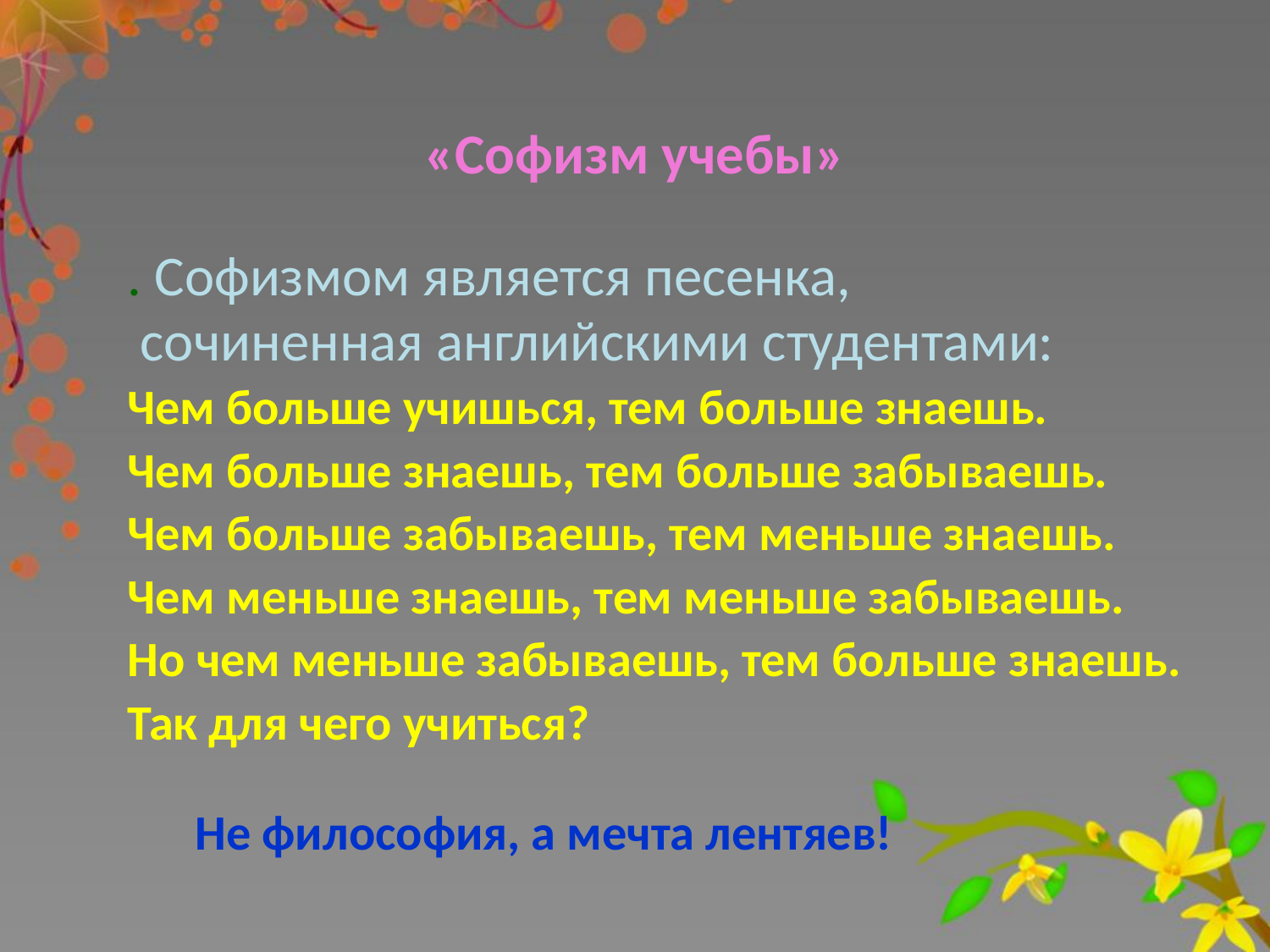

# «Софизм учебы»
. Софизмом является песенка,
 сочиненная английскими студентами:
Чем больше учишься, тем больше знаешь.
Чем больше знаешь, тем больше забываешь.
Чем больше забываешь, тем меньше знаешь.
Чем меньше знаешь, тем меньше забываешь.
Но чем меньше забываешь, тем больше знаешь.
Так для чего учиться?

      Не философия, а мечта лентяев!